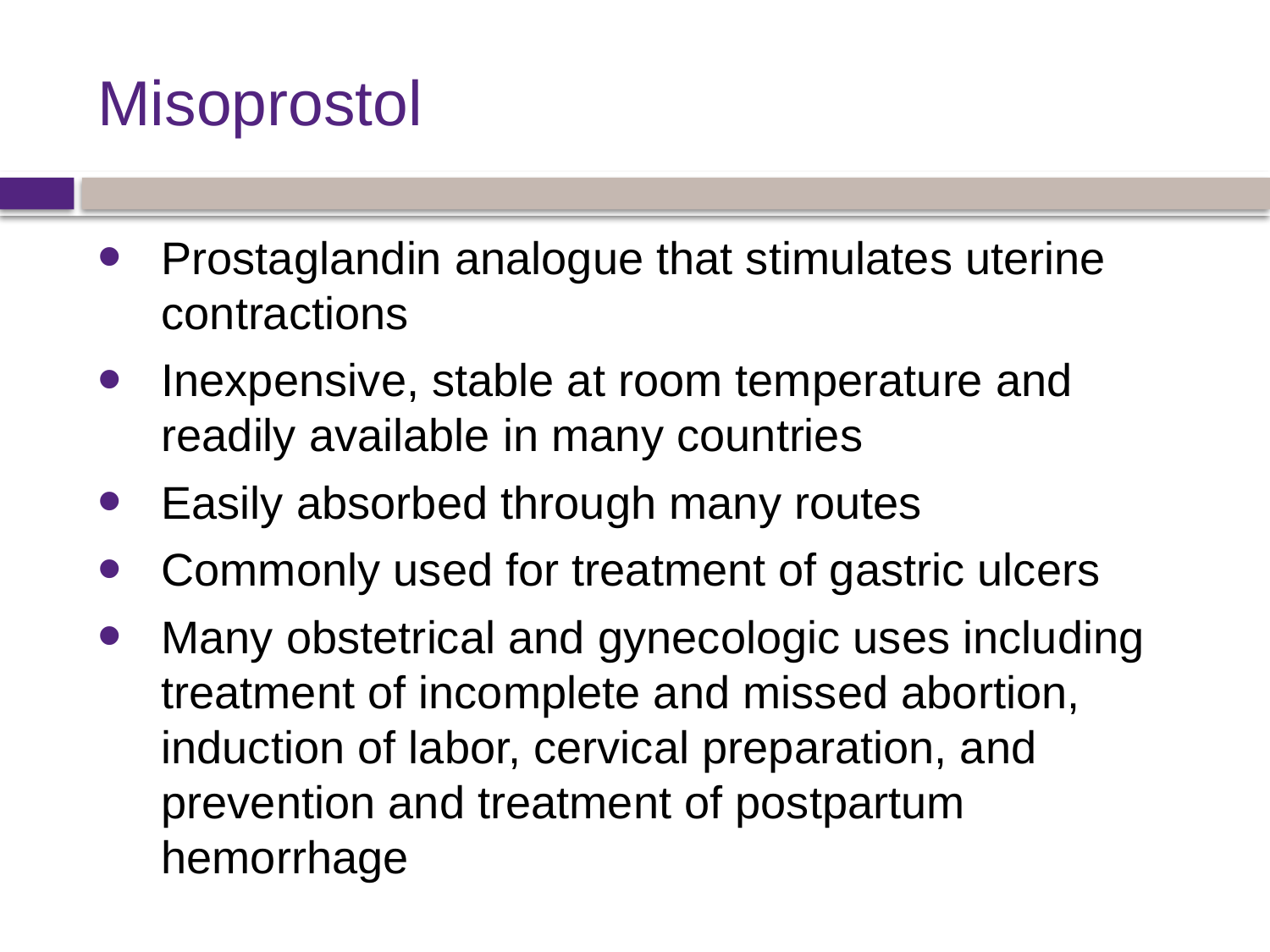

# Misoprostol
Prostaglandin analogue that stimulates uterine contractions
Inexpensive, stable at room temperature and readily available in many countries
Easily absorbed through many routes
Commonly used for treatment of gastric ulcers
Many obstetrical and gynecologic uses including treatment of incomplete and missed abortion, induction of labor, cervical preparation, and prevention and treatment of postpartum hemorrhage